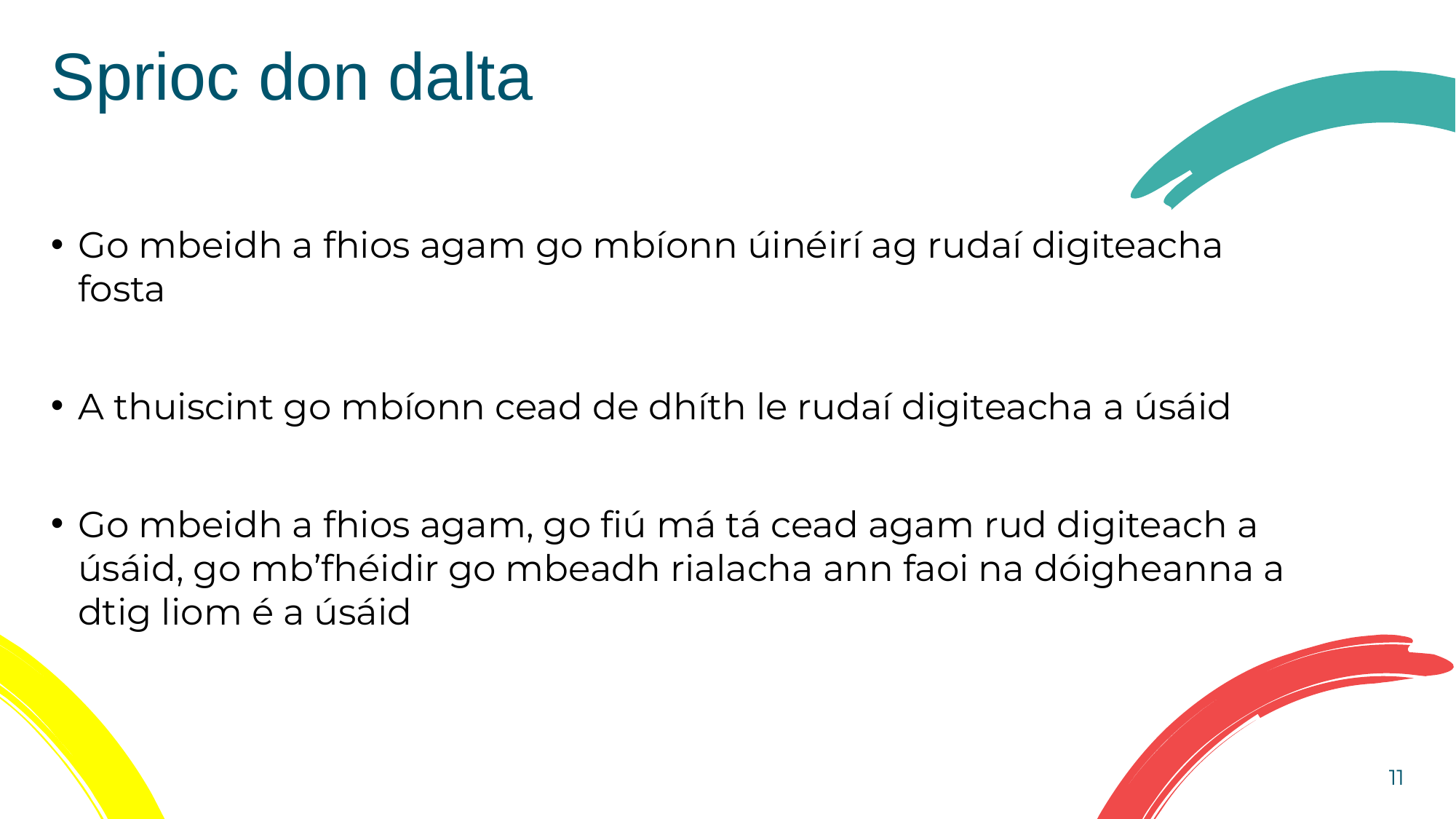

# Sprioc don dalta
Go mbeidh a fhios agam go mbíonn úinéirí ag rudaí digiteacha fosta

A thuiscint go mbíonn cead de dhíth le rudaí digiteacha a úsáid

Go mbeidh a fhios agam, go fiú má tá cead agam rud digiteach a úsáid, go mb’fhéidir go mbeadh rialacha ann faoi na dóigheanna a dtig liom é a úsáid
11